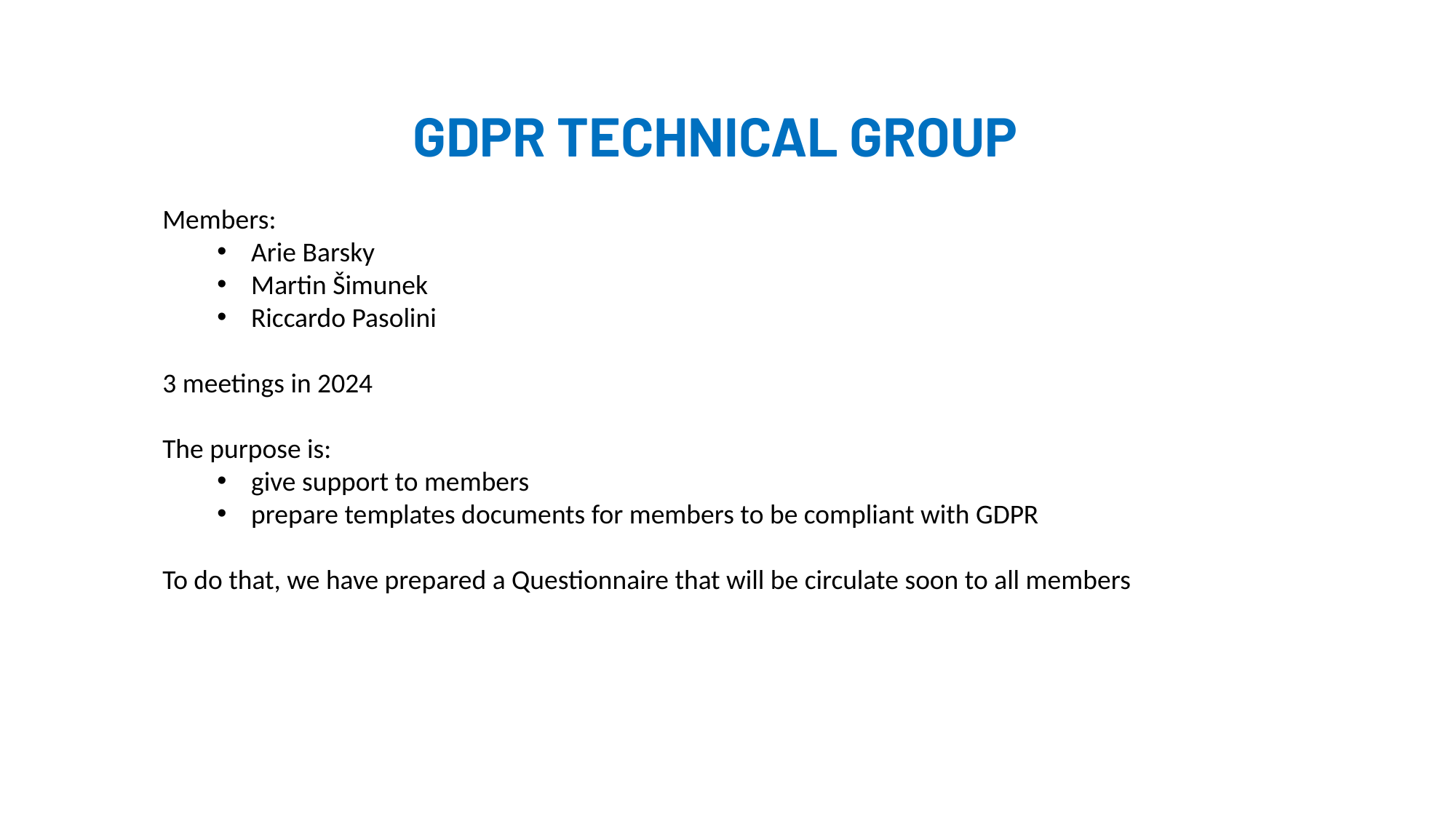

GDPR TECHNICAL GROUP
Members:
Arie Barsky
Martin Šimunek
Riccardo Pasolini

3 meetings in 2024

The purpose is:
give support to members
prepare templates documents for members to be compliant with GDPR

To do that, we have prepared a Questionnaire that will be circulate soon to all members